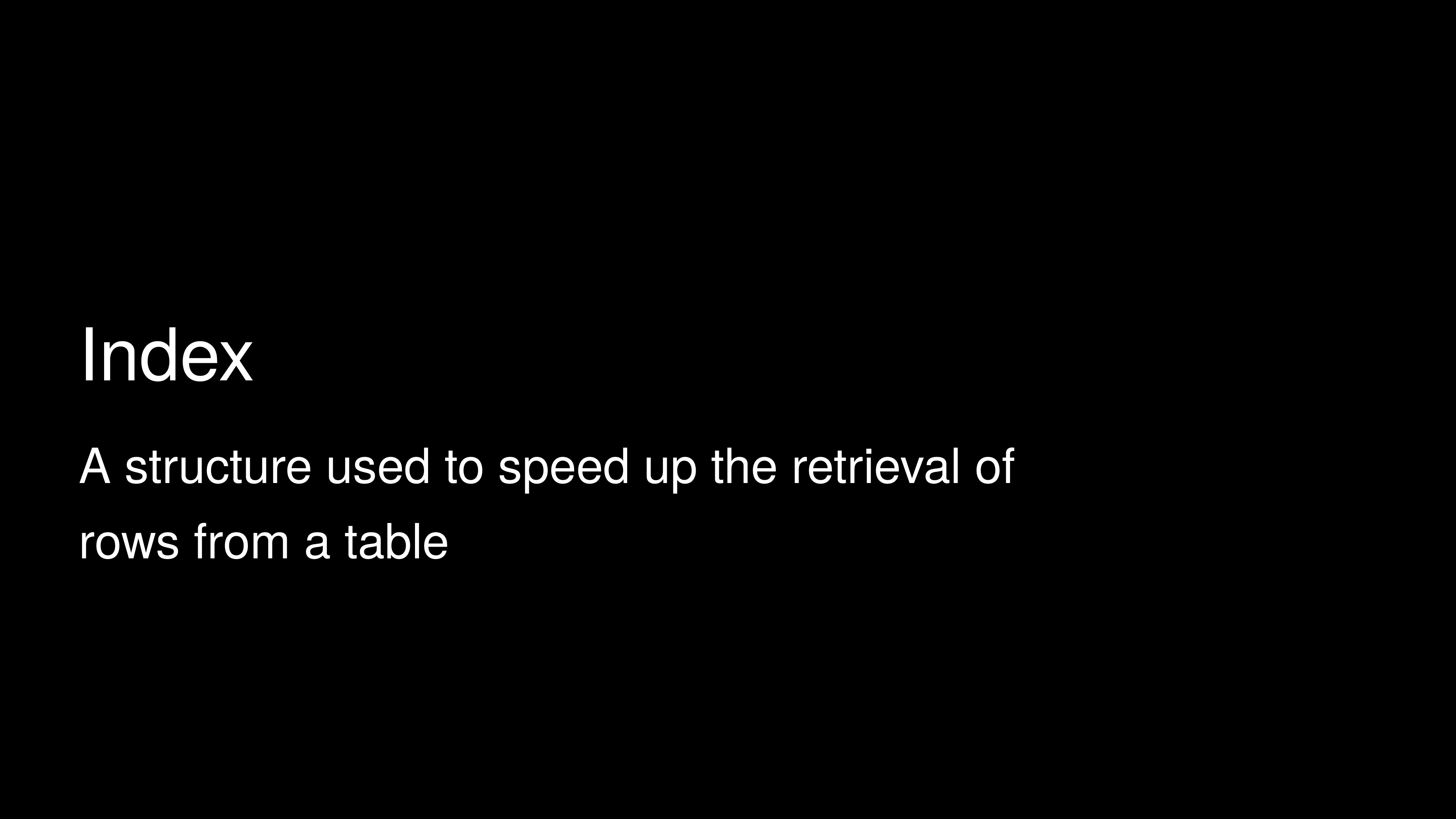

Index
A structure used to speed up the retrieval of rows from a table